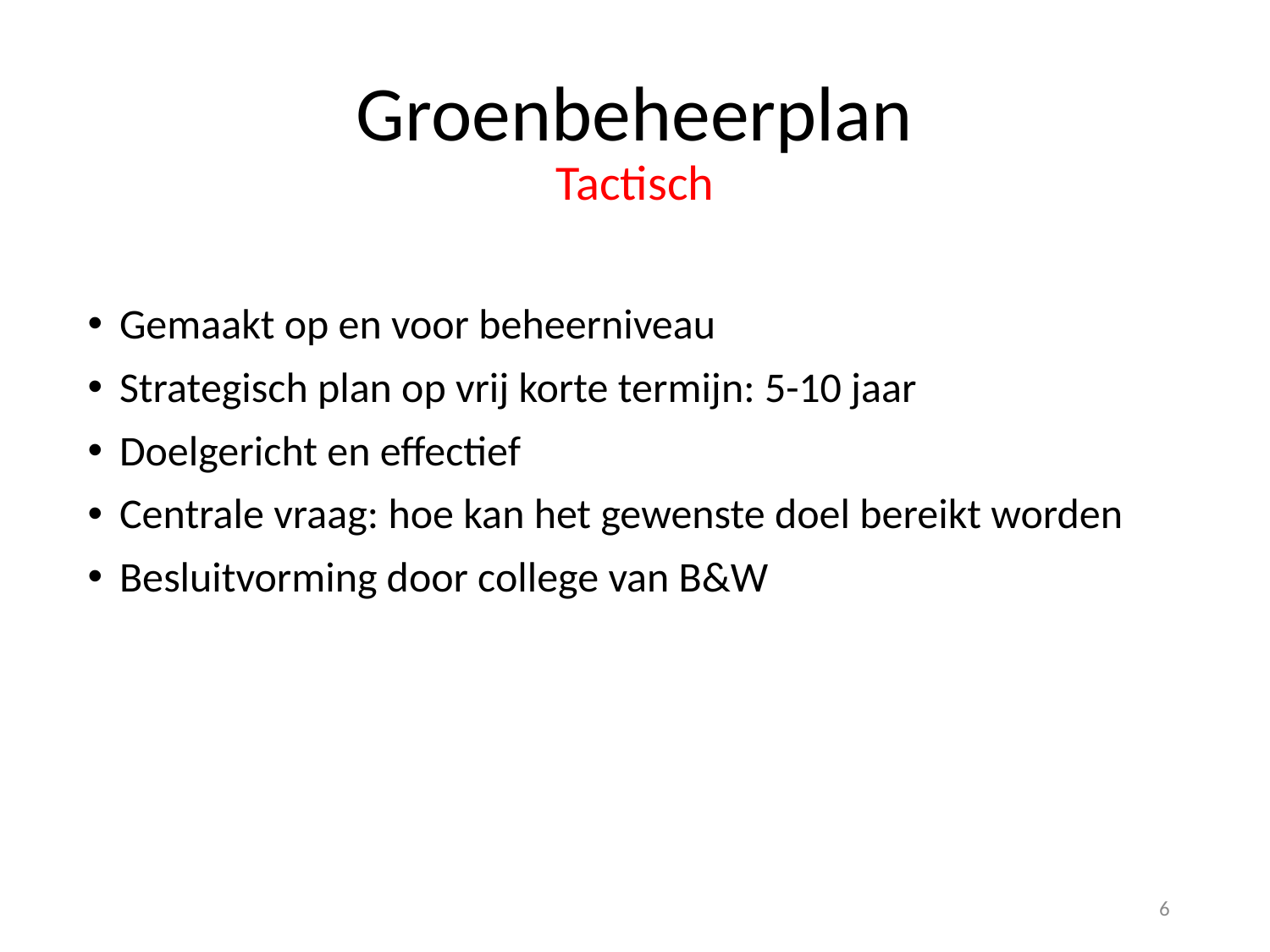

# Groenbeheerplan Tactisch
Gemaakt op en voor beheerniveau
Strategisch plan op vrij korte termijn: 5-10 jaar
Doelgericht en effectief
Centrale vraag: hoe kan het gewenste doel bereikt worden
Besluitvorming door college van B&W
6